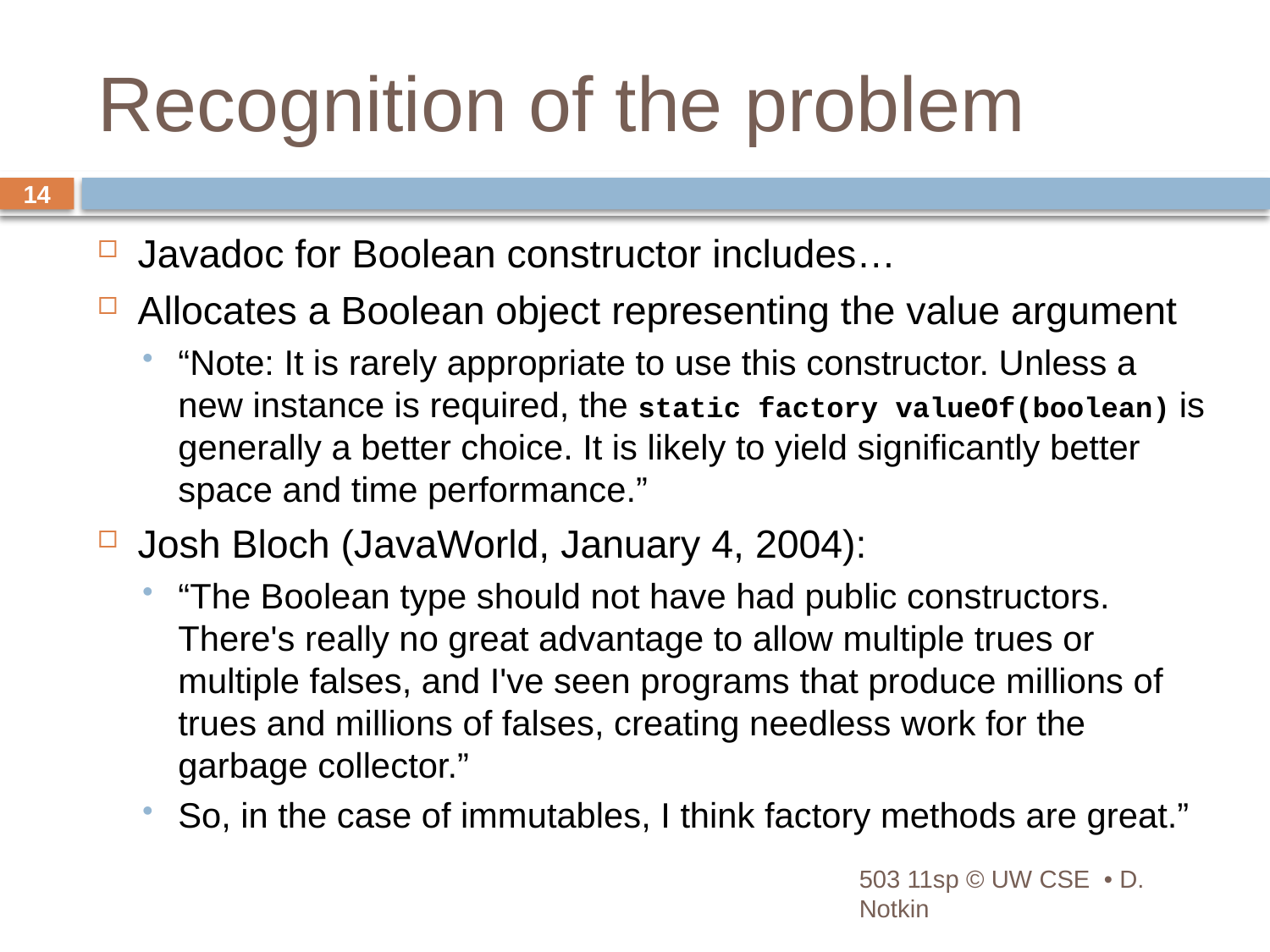

# Recognition of the problem
14
Javadoc for Boolean constructor includes…
Allocates a Boolean object representing the value argument
“Note: It is rarely appropriate to use this constructor. Unless a new instance is required, the static factory valueOf(boolean) is generally a better choice. It is likely to yield significantly better space and time performance.”
Josh Bloch (JavaWorld, January 4, 2004):
“The Boolean type should not have had public constructors.  There's really no great advantage to allow multiple trues or multiple falses, and I've seen programs that produce millions of trues and millions of falses, creating needless work for the garbage collector.”
So, in the case of immutables, I think factory methods are great.”
503 11sp © UW CSE  • D. Notkin